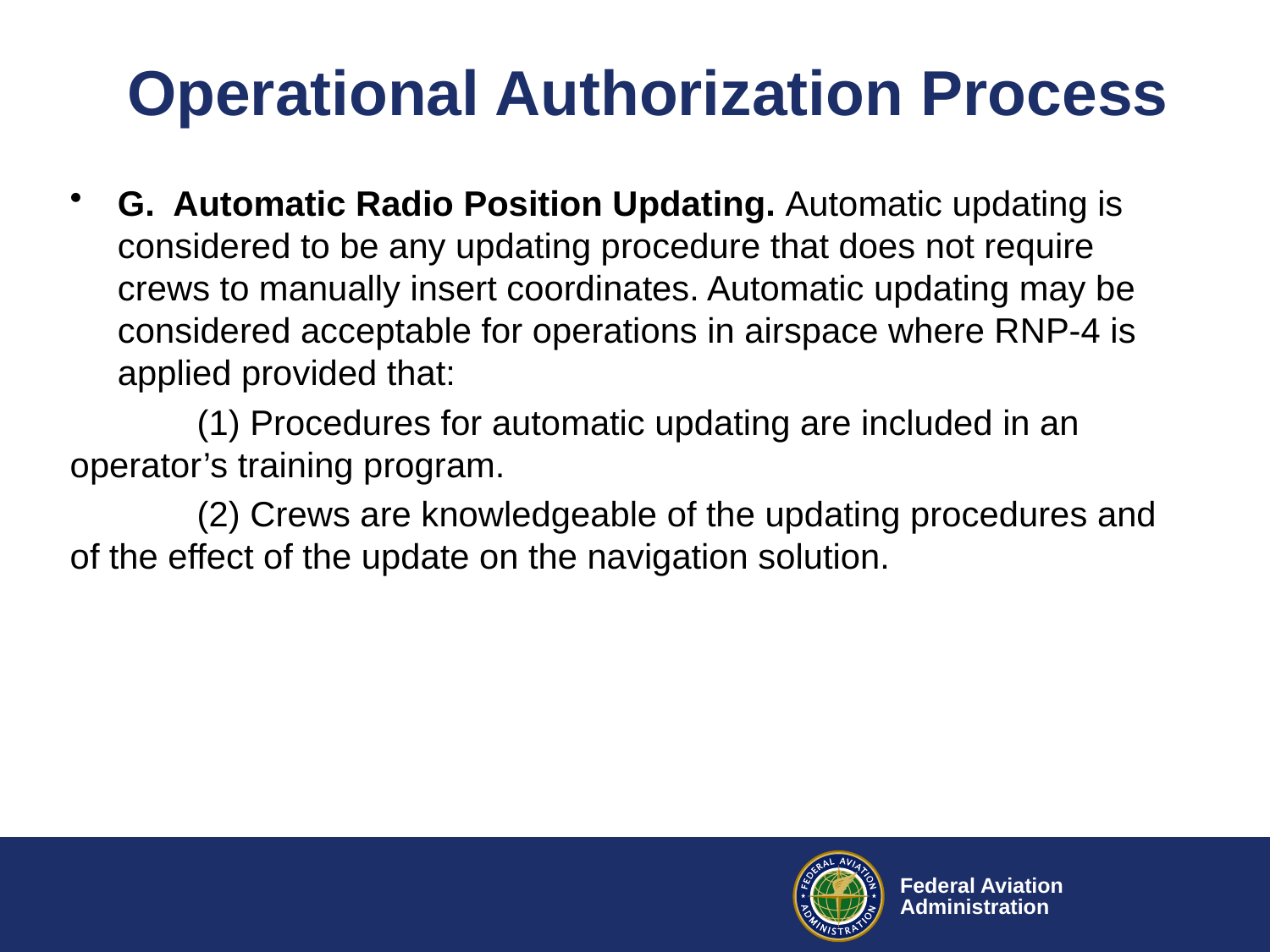

# Operational Authorization Process
G.  Automatic Radio Position Updating. Automatic updating is considered to be any updating procedure that does not require crews to manually insert coordinates. Automatic updating may be considered acceptable for operations in airspace where RNP-4 is applied provided that:
	(1) Procedures for automatic updating are included in an operator’s training program.
	(2) Crews are knowledgeable of the updating procedures and of the effect of the update on the navigation solution.